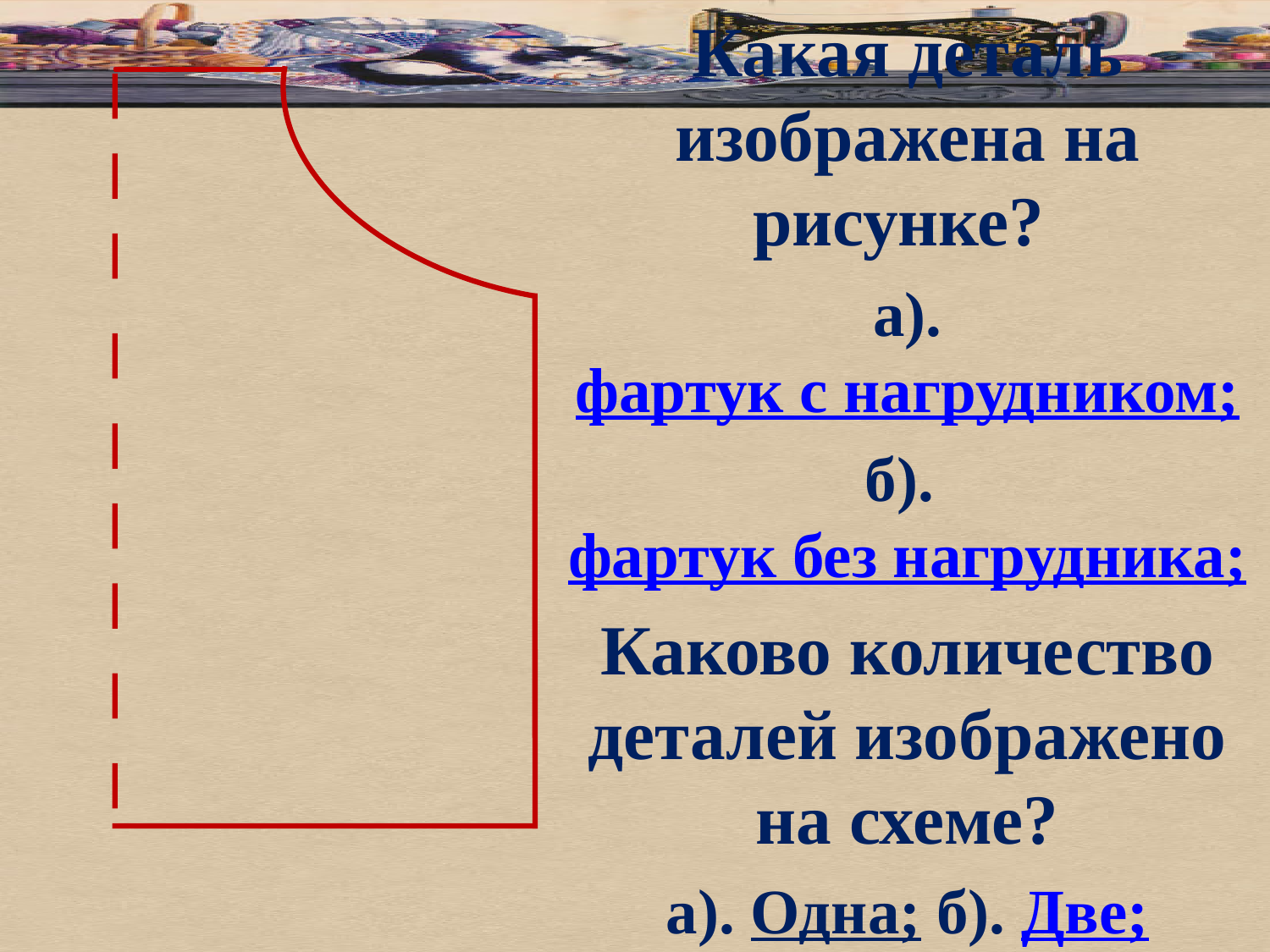

Какая деталь изображена на рисунке?
а).фартук с нагрудником;
б). фартук без нагрудника;
Каково количество деталей изображено на схеме?
а). Одна; б). Две;

# б